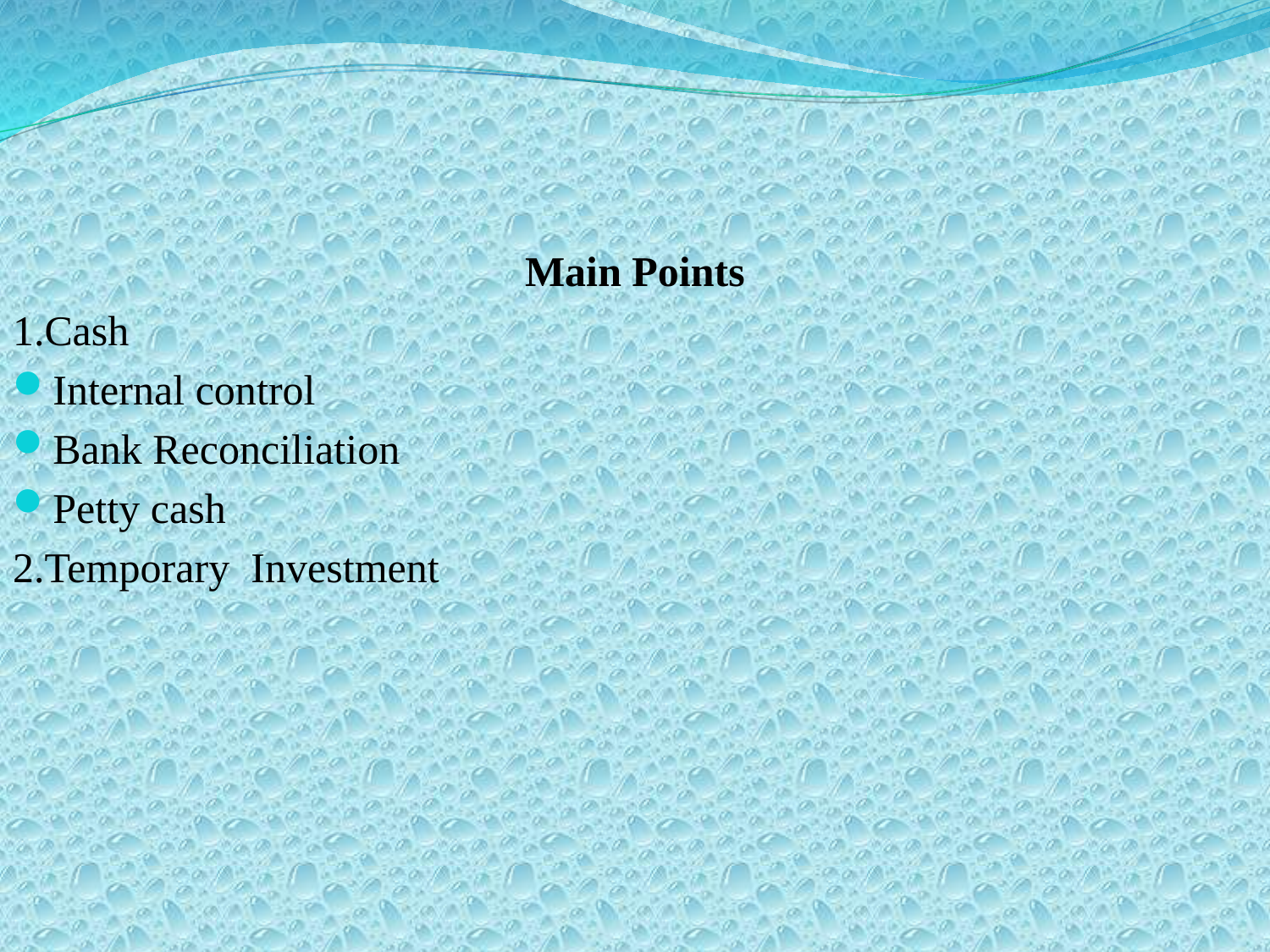

Main Points
1.Cash
Internal control
Bank Reconciliation
Petty cash
2.Temporary  Investment